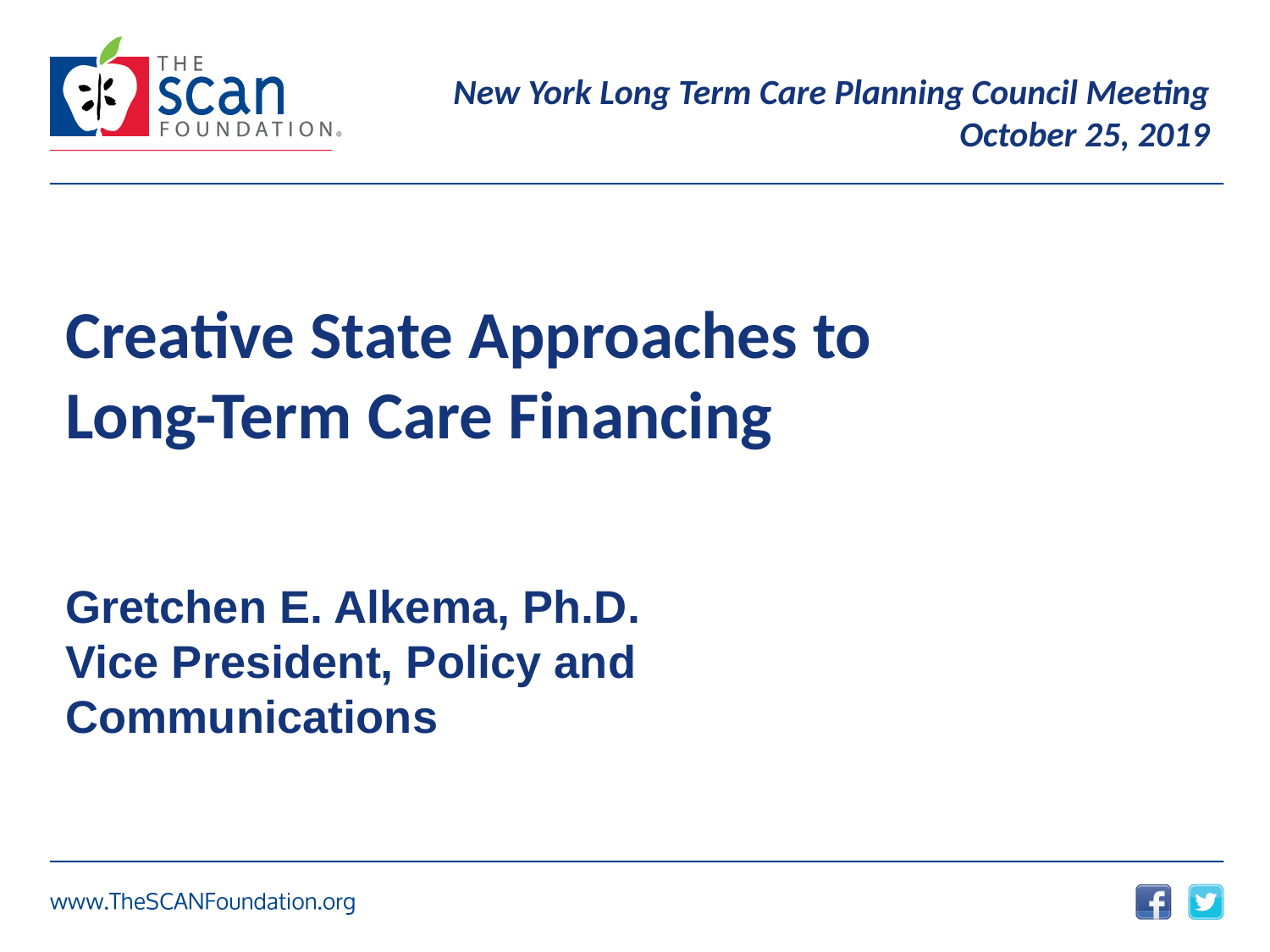

New York Long Term Care Planning Council Meeting
October 25, 2019
# Creative State Approaches to Long-Term Care Financing
Gretchen E. Alkema, Ph.D.
Vice President, Policy and Communications